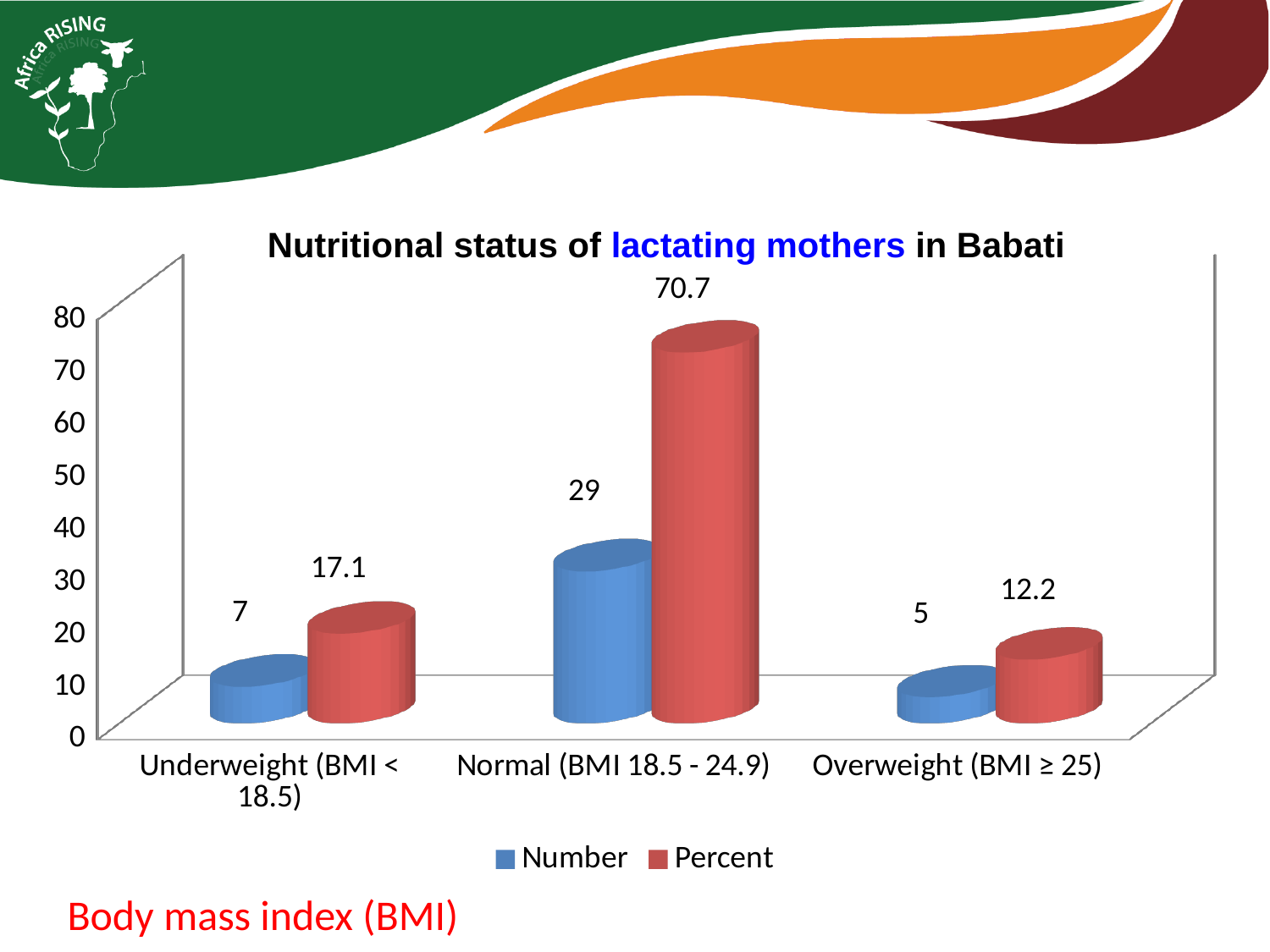

Nutritional status of lactating mothers in Babati

[unsupported chart]

Body mass index (BMI)